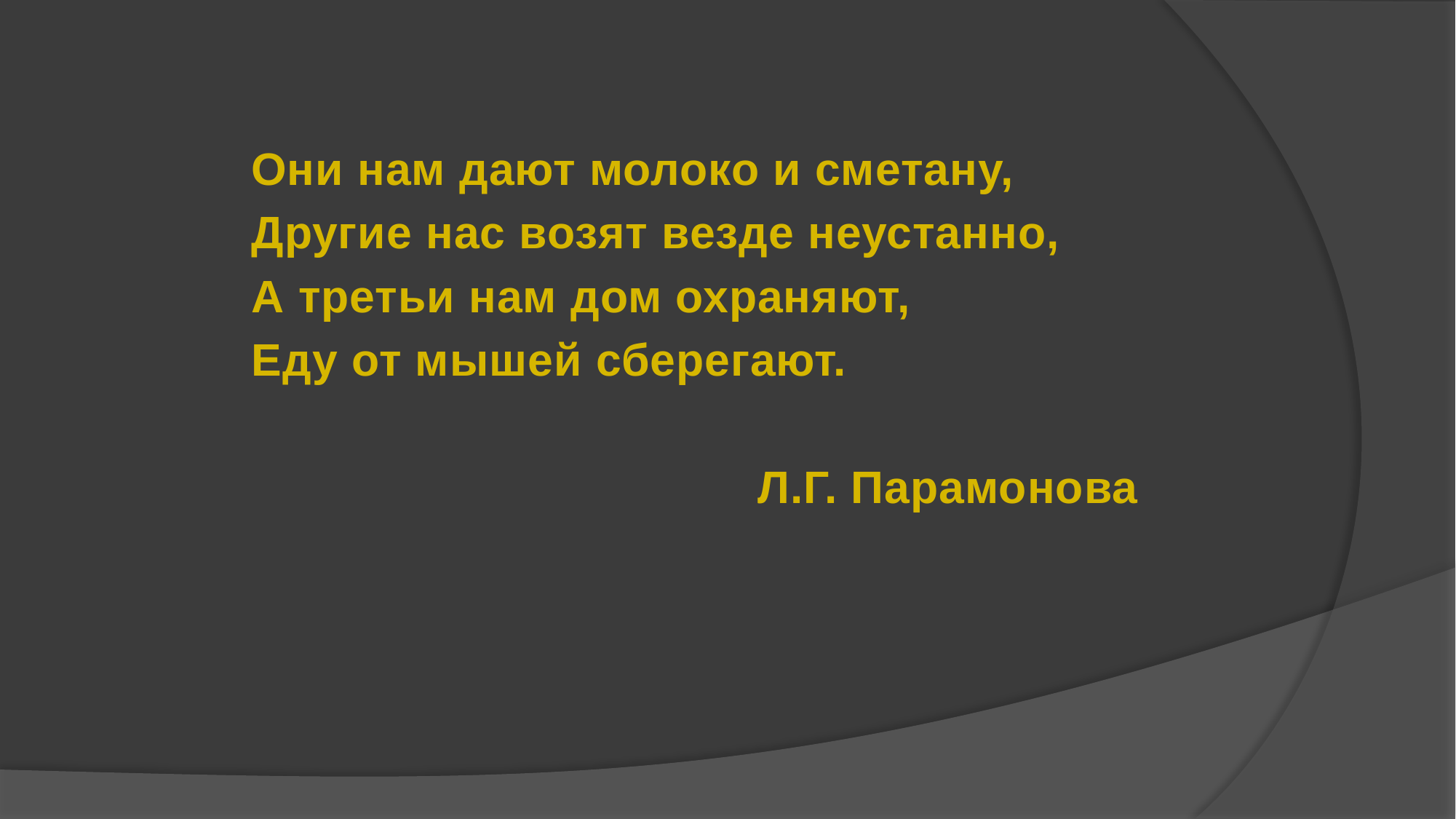

#
Они нам дают молоко и сметану,
Другие нас возят везде неустанно,
А третьи нам дом охраняют,
Еду от мышей сберегают.

                                      Л.Г. Парамонова